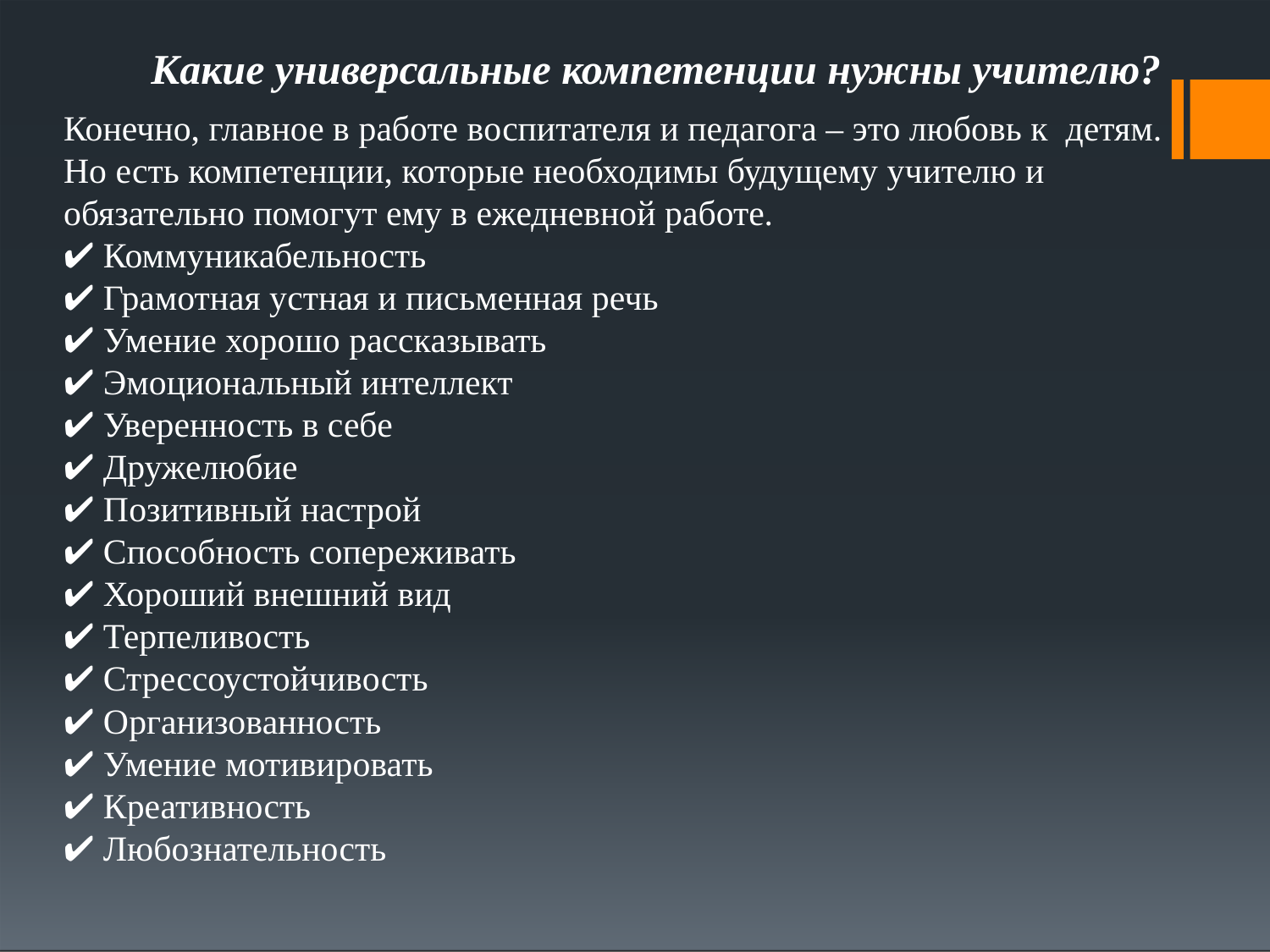

# Какие универсальные компетенции нужны учителю?
Конечно, главное в работе воспитателя и педагога – это любовь к  детям.
Но есть компетенции, которые необходимы будущему учителю и обязательно помогут ему в ежедневной работе.
✔ Коммуникабельность
✔ Грамотная устная и письменная речь
✔ Умение хорошо рассказывать
✔ Эмоциональный интеллект
✔ Уверенность в себе
✔ Дружелюбие
✔ Позитивный настрой
✔ Способность сопереживать
✔ Хороший внешний вид
✔ Терпеливость
✔ Стрессоустойчивость
✔ Организованность
✔ Умение мотивировать
✔ Креативность
✔ Любознательность